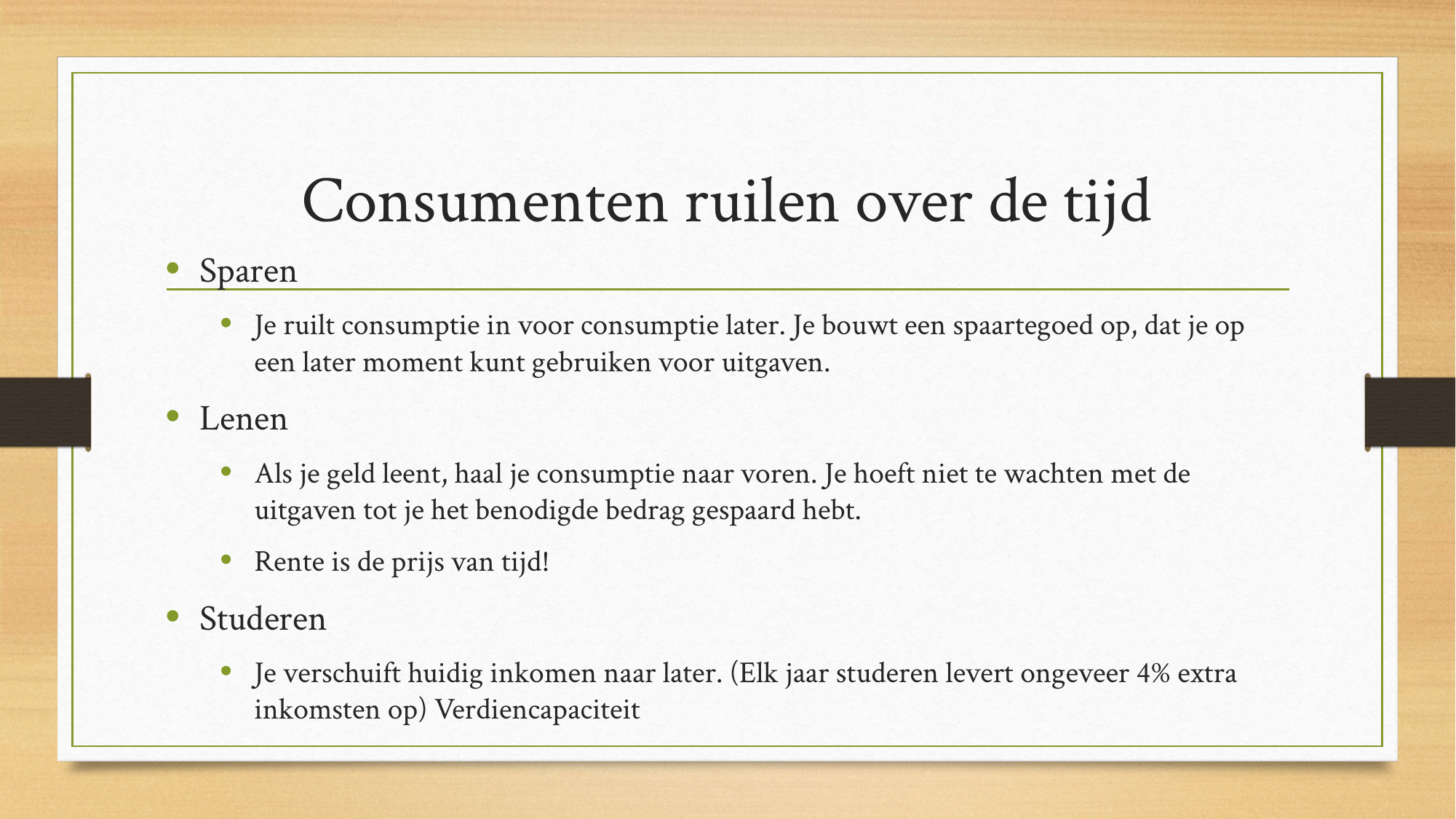

# Consumenten ruilen over de tijd
Sparen
Je ruilt consumptie in voor consumptie later. Je bouwt een spaartegoed op, dat je op een later moment kunt gebruiken voor uitgaven.
Lenen
Als je geld leent, haal je consumptie naar voren. Je hoeft niet te wachten met de uitgaven tot je het benodigde bedrag gespaard hebt.
Rente is de prijs van tijd!
Studeren
Je verschuift huidig inkomen naar later. (Elk jaar studeren levert ongeveer 4% extra inkomsten op) Verdiencapaciteit